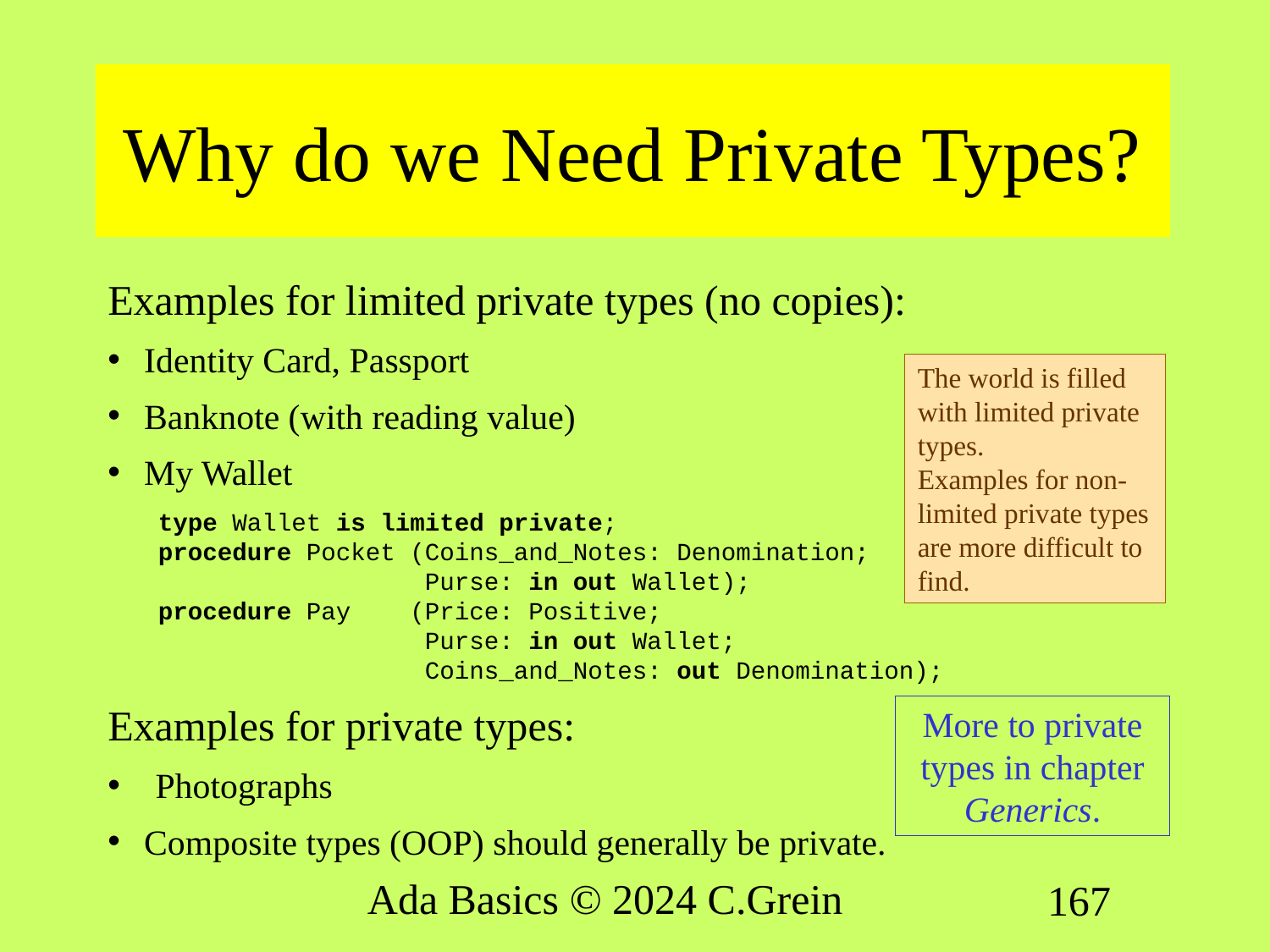

# Why do we Need Private Types?
Examples for limited private types (no copies):
Identity Card, Passport
Banknote (with reading value)
My Wallet
type Wallet is limited private;
procedure Pocket (Coins_and_Notes: Denomination;
                  Purse: in out Wallet);
procedure Pay    (Price: Positive;
                  Purse: in out Wallet;
                  Coins_and_Notes: out Denomination);
Examples for private types:
Photographs
Composite types (OOP) should generally be private.
The world is filled with limited private types.
Examples for non-limited private types are more difficult to find.
More to private types in chapter Generics.
Ada Basics © 2024 C.Grein
167